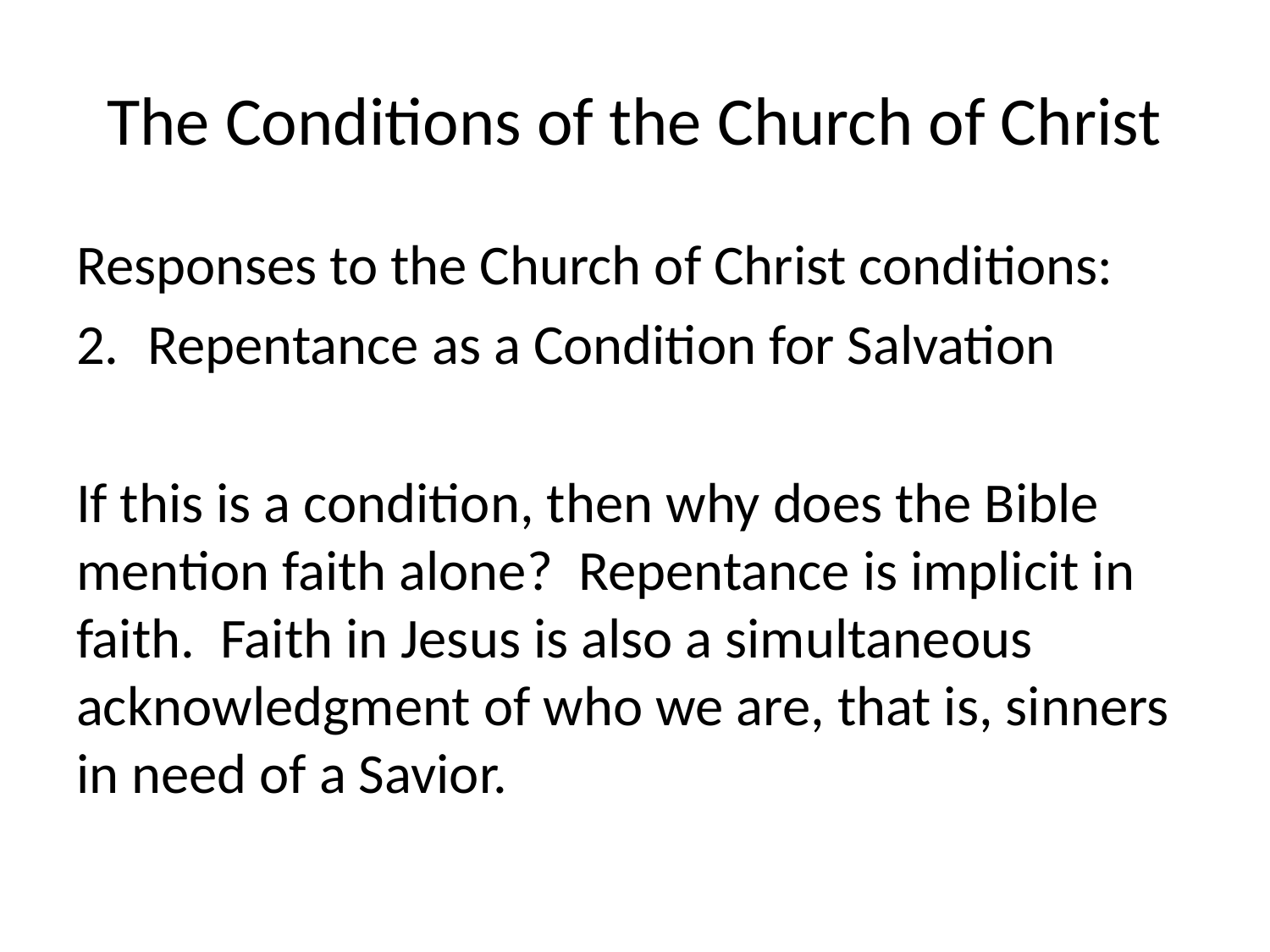

# The Conditions of the Church of Christ
Responses to the Church of Christ conditions:
Repentance as a Condition for Salvation

If this is a condition, then why does the Bible mention faith alone?  Repentance is implicit in faith.  Faith in Jesus is also a simultaneous acknowledgment of who we are, that is, sinners in need of a Savior.